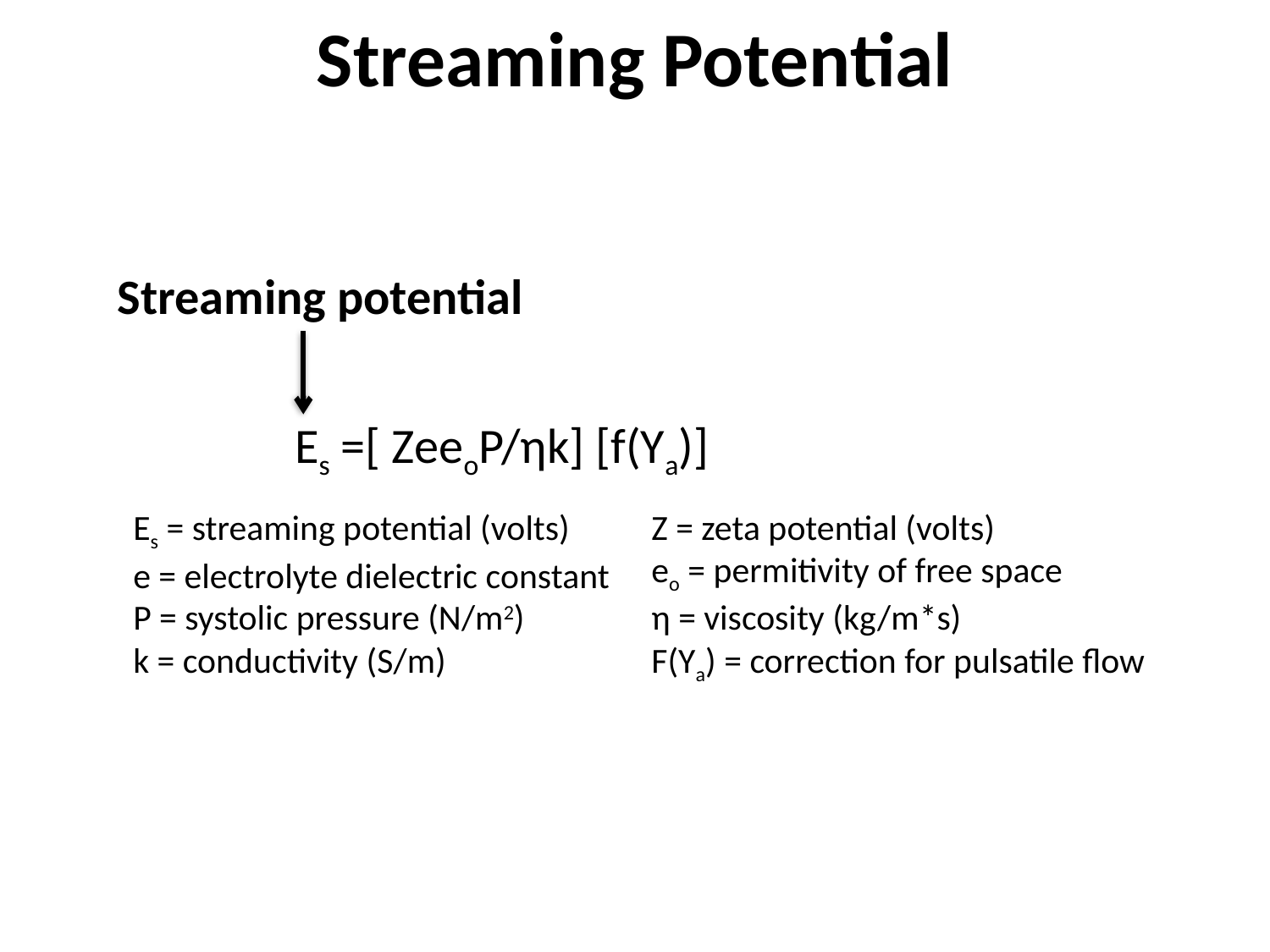

# Streaming Potential
Streaming potential
Es =[ ZeeoP/ηk] [f(Ya)]
Es = streaming potential (volts)
e = electrolyte dielectric constant
P = systolic pressure (N/m2)
k = conductivity (S/m)
Z = zeta potential (volts)
eo = permitivity of free space
η = viscosity (kg/m*s)
F(Ya) = correction for pulsatile flow